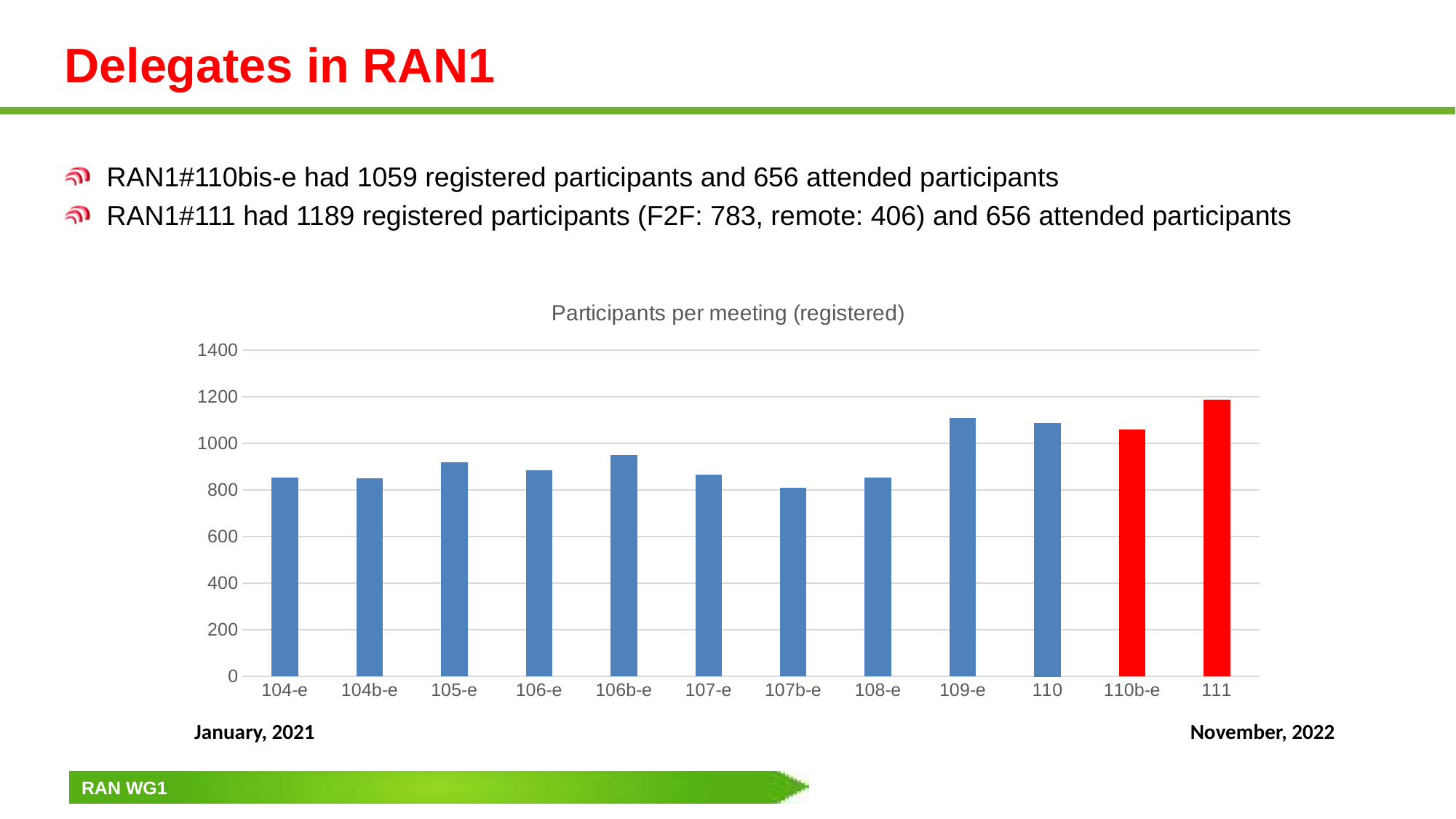

# Delegates in RAN1
RAN1#110bis-e had 1059 registered participants and 656 attended participants
RAN1#111 had 1189 registered participants (F2F: 783, remote: 406) and 656 attended participants

### Chart: Participants per meeting (registered)

| Category |  |
|---|---|
| 104-e | 853.0 |
| 104b-e | 851.0 |
| 105-e | 919.0 |
| 106-e | 885.0 |
| 106b-e | 951.0 |
| 107-e | 865.0 |
| 107b-e | 809.0 |
| 108-e | 852.0 |
| 109-e | 1110.0 |
| 110 | 1086.0 |
| 110b-e | 1059.0 |
| 111 | 1189.0 |
November, 2022
January, 2021